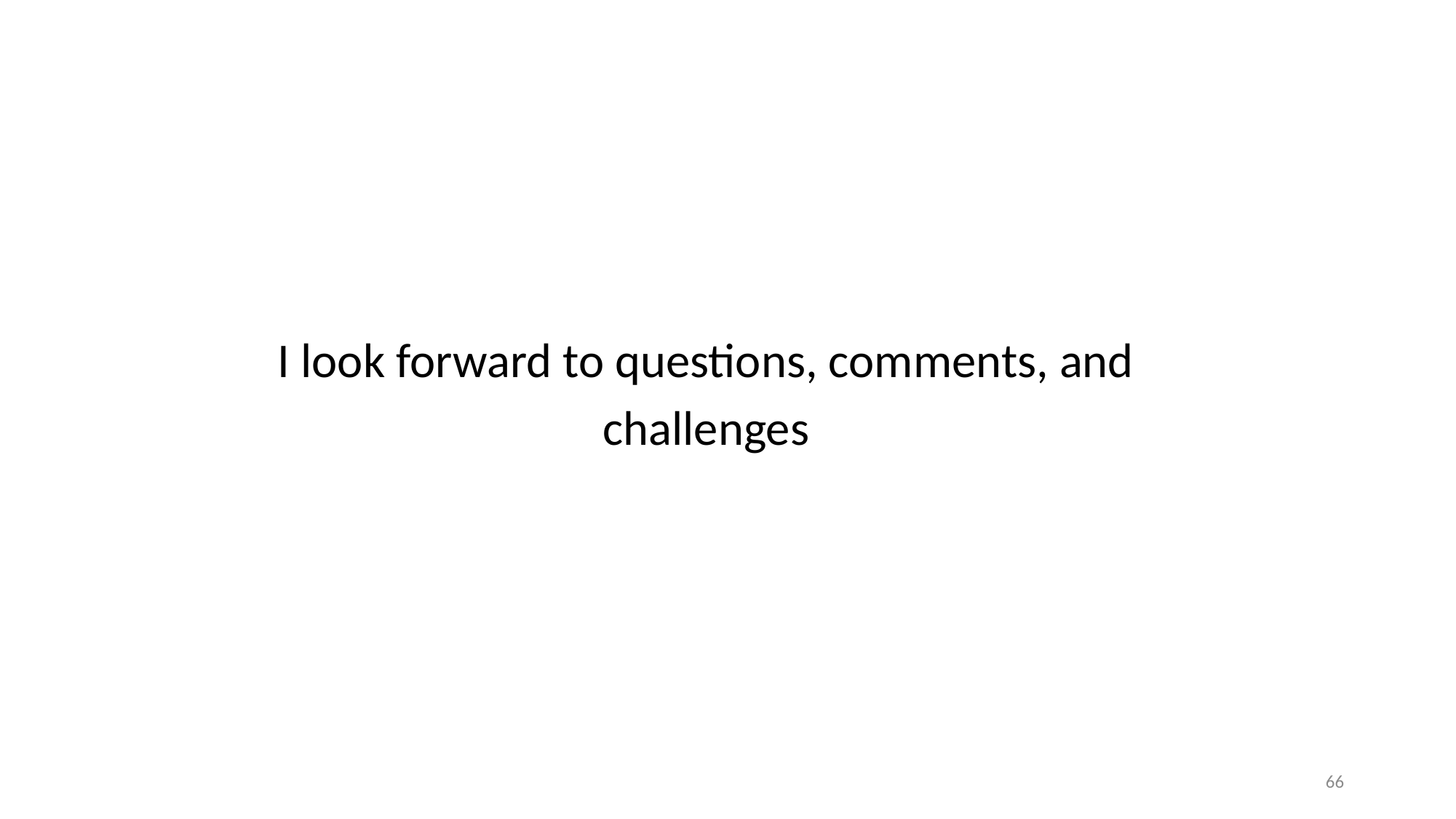

I look forward to questions, comments, and
challenges

66